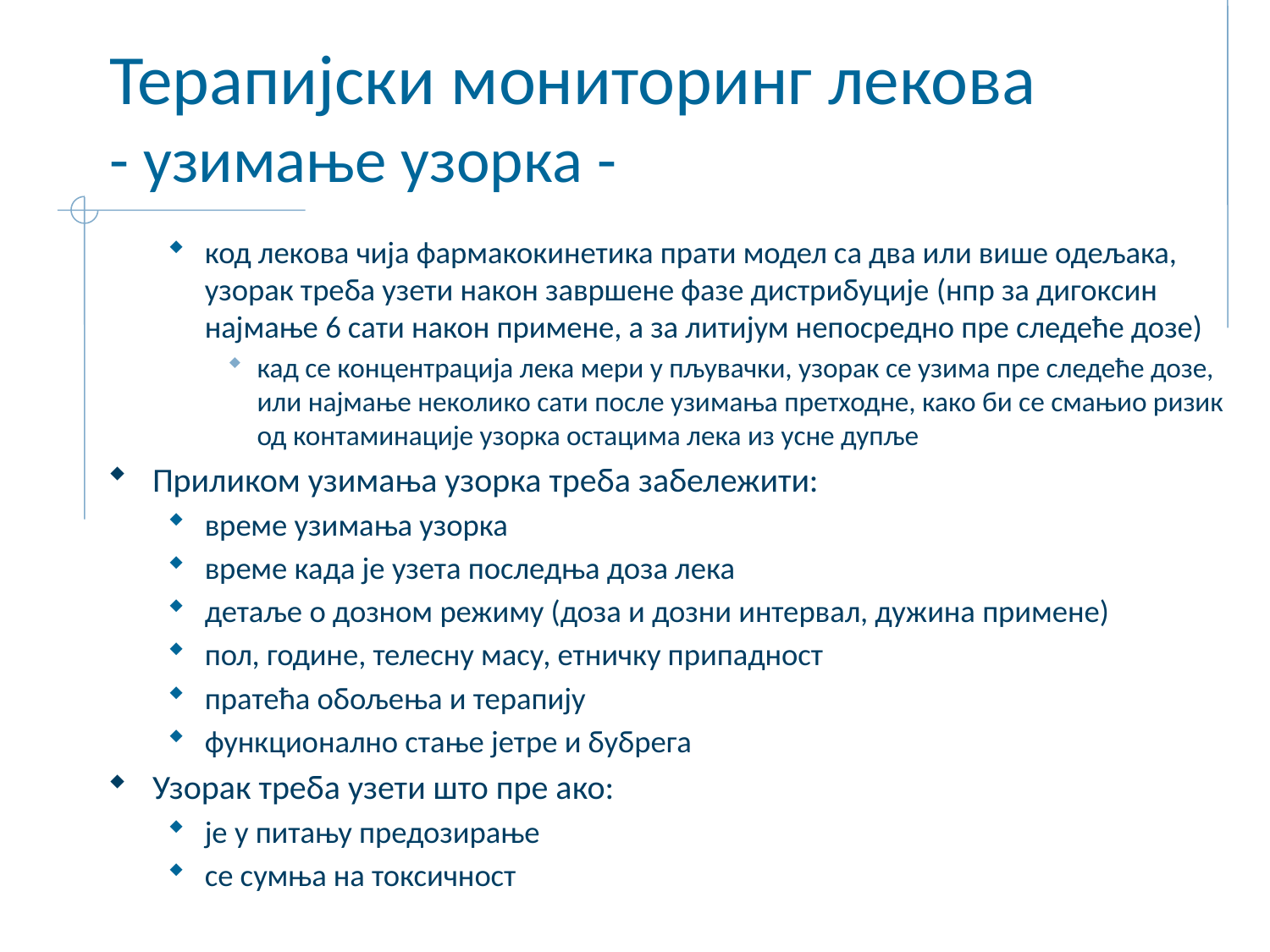

# Терапијски мониторинг лекова - узимање узорка -
код лекова чија фармакокинетика прати модел са два или више одељака, узорак треба узети након завршене фазе дистрибуције (нпр за дигоксин најмање 6 сати након примене, а за литијум непосредно пре следеће дозе)
кад се концентрација лека мери у пљувачки, узорак се узима пре следеће дозе, или најмање неколико сати после узимања претходне, како би се смањио ризик од контаминације узорка остацима лека из усне дупље
Приликом узимања узорка треба забележити:
време узимања узорка
време када је узета последња доза лека
детаље о дозном режиму (доза и дозни интервал, дужина примене)
пол, године, телесну масу, етничку припадност
пратећа обољења и терапију
функционално стање јетре и бубрега
Узорак треба узети што пре ако:
је у питању предозирање
се сумња на токсичност